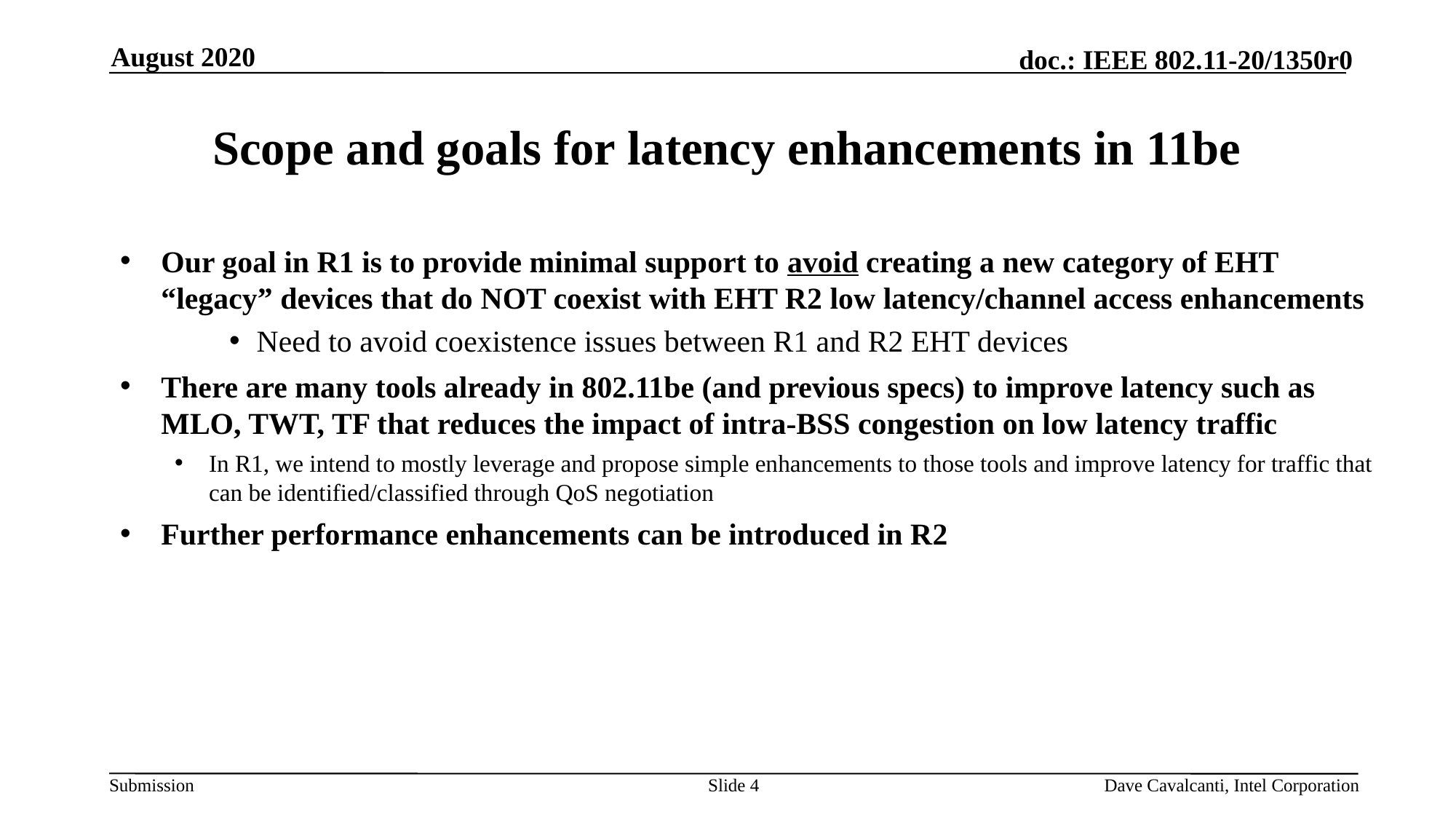

August 2020
# Scope and goals for latency enhancements in 11be
Our goal in R1 is to provide minimal support to avoid creating a new category of EHT “legacy” devices that do NOT coexist with EHT R2 low latency/channel access enhancements
Need to avoid coexistence issues between R1 and R2 EHT devices
There are many tools already in 802.11be (and previous specs) to improve latency such as MLO, TWT, TF that reduces the impact of intra-BSS congestion on low latency traffic
In R1, we intend to mostly leverage and propose simple enhancements to those tools and improve latency for traffic that can be identified/classified through QoS negotiation
Further performance enhancements can be introduced in R2
Slide 4
Dave Cavalcanti, Intel Corporation